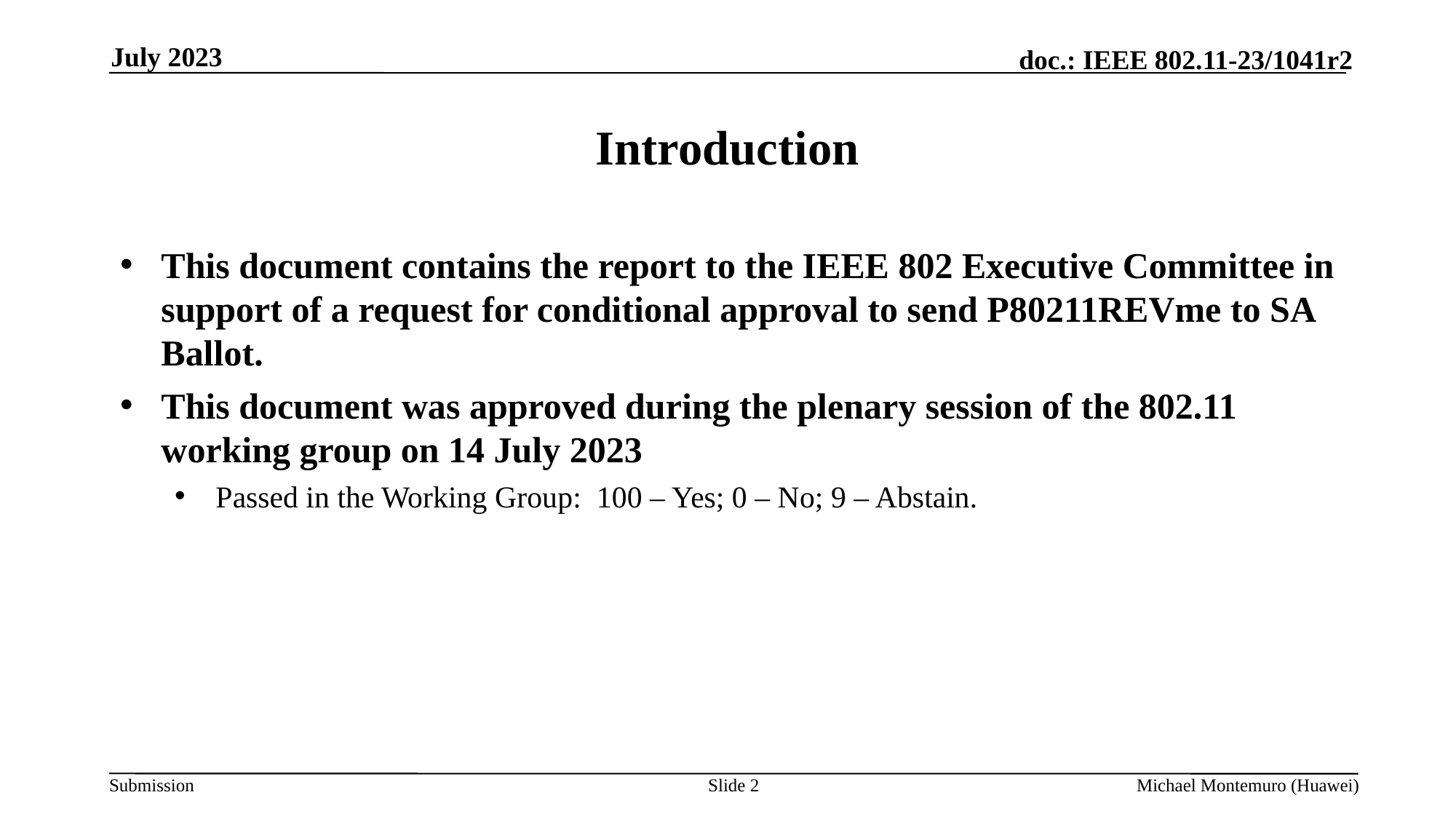

July 2023
# Introduction
This document contains the report to the IEEE 802 Executive Committee in support of a request for conditional approval to send P80211REVme to SA Ballot.
This document was approved during the plenary session of the 802.11 working group on 14 July 2023
Passed in the Working Group:  100 – Yes; 0 – No; 9 – Abstain.
Slide 2
Michael Montemuro (Huawei)